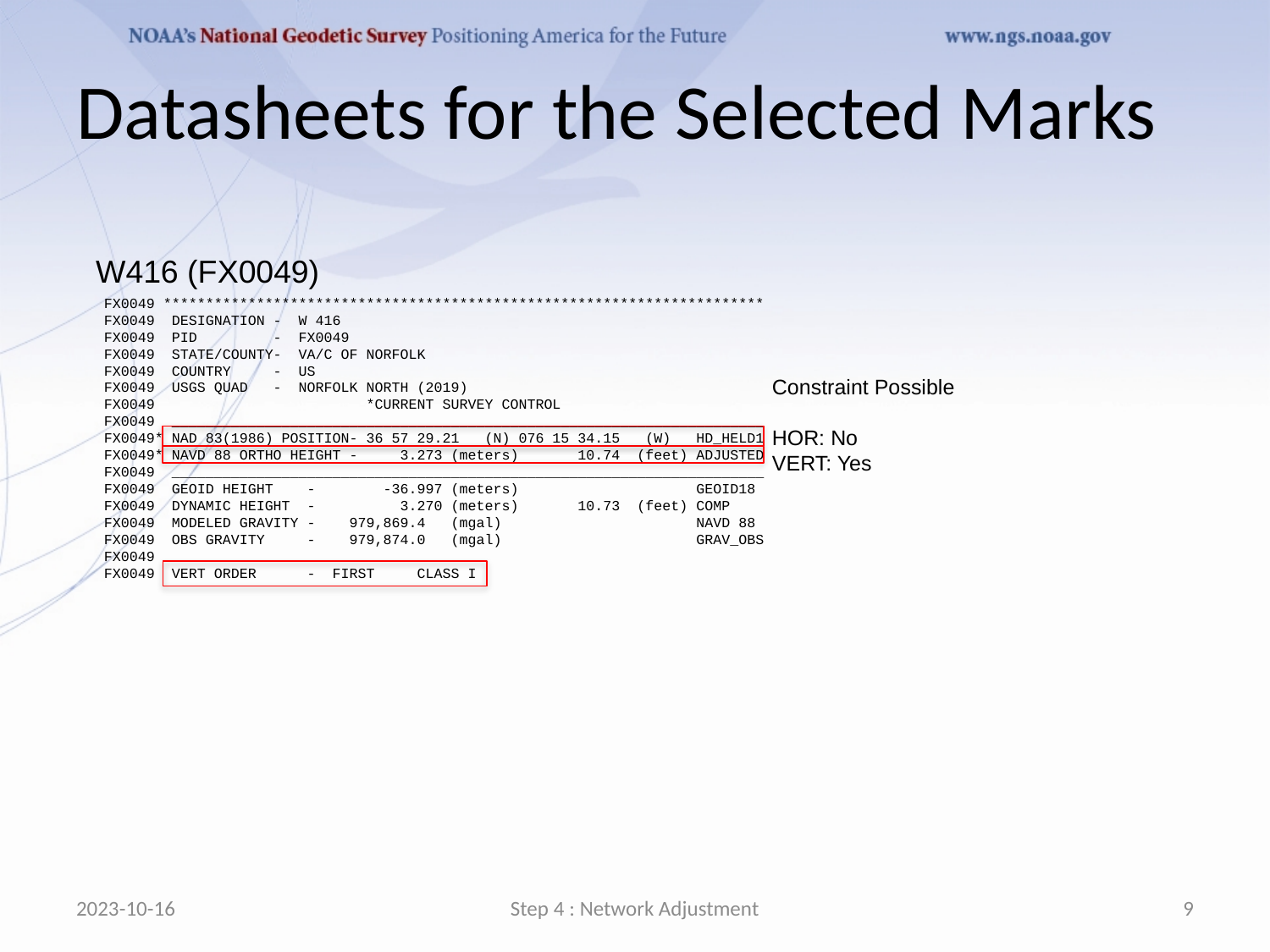

# Datasheets for the Selected Marks
W416 (FX0049)
 FX0049 ***********************************************************************
 FX0049  DESIGNATION -  W 416
 FX0049  PID         -  FX0049
 FX0049  STATE/COUNTY-  VA/C OF NORFOLK
 FX0049  COUNTRY     -  US
 FX0049  USGS QUAD   -  NORFOLK NORTH (2019)
 FX0049                         *CURRENT SURVEY CONTROL
 FX0049  ______________________________________________________________________
 FX0049* NAD 83(1986) POSITION- 36 57 29.21   (N) 076 15 34.15   (W)   HD_HELD1
 FX0049* NAVD 88 ORTHO HEIGHT -     3.273 (meters)       10.74  (feet) ADJUSTED
 FX0049  ______________________________________________________________________
 FX0049  GEOID HEIGHT    -        -36.997 (meters)                     GEOID18
 FX0049  DYNAMIC HEIGHT  -          3.270 (meters)       10.73  (feet) COMP
 FX0049  MODELED GRAVITY -    979,869.4   (mgal)                       NAVD 88
 FX0049  OBS GRAVITY     -    979,874.0   (mgal)                       GRAV_OBS
 FX0049
 FX0049  VERT ORDER      -  FIRST     CLASS I
Constraint Possible

HOR: No
VERT: Yes

2023-10-16
Step 4 : Network Adjustment
9